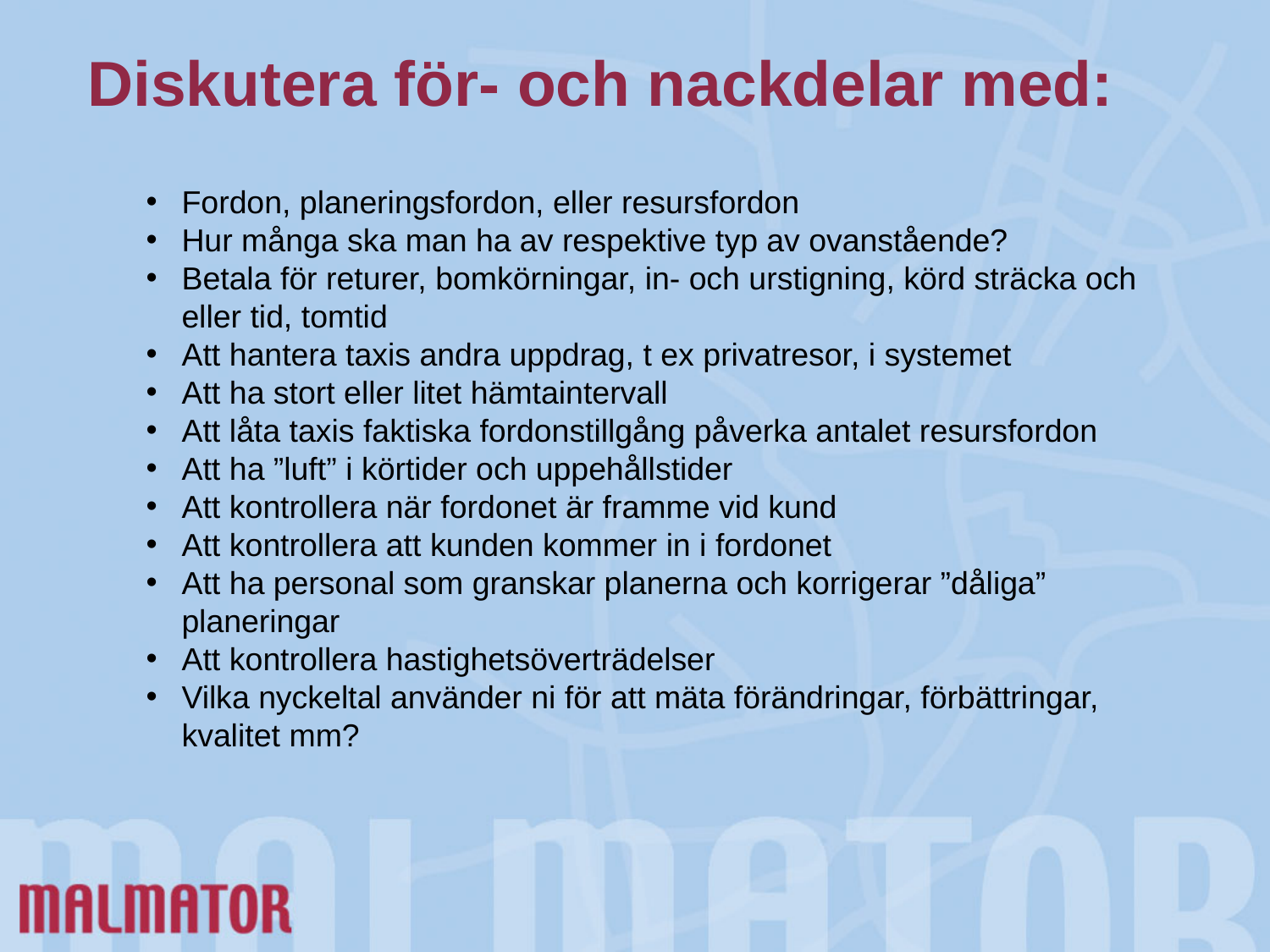

Diskutera för- och nackdelar med:

Fordon, planeringsfordon, eller resursfordon
Hur många ska man ha av respektive typ av ovanstående?
Betala för returer, bomkörningar, in- och urstigning, körd sträcka och eller tid, tomtid
Att hantera taxis andra uppdrag, t ex privatresor, i systemet
Att ha stort eller litet hämtaintervall
Att låta taxis faktiska fordonstillgång påverka antalet resursfordon
Att ha ”luft” i körtider och uppehållstider
Att kontrollera när fordonet är framme vid kund
Att kontrollera att kunden kommer in i fordonet
Att ha personal som granskar planerna och korrigerar ”dåliga” planeringar
Att kontrollera hastighetsöverträdelser
Vilka nyckeltal använder ni för att mäta förändringar, förbättringar, kvalitet mm?